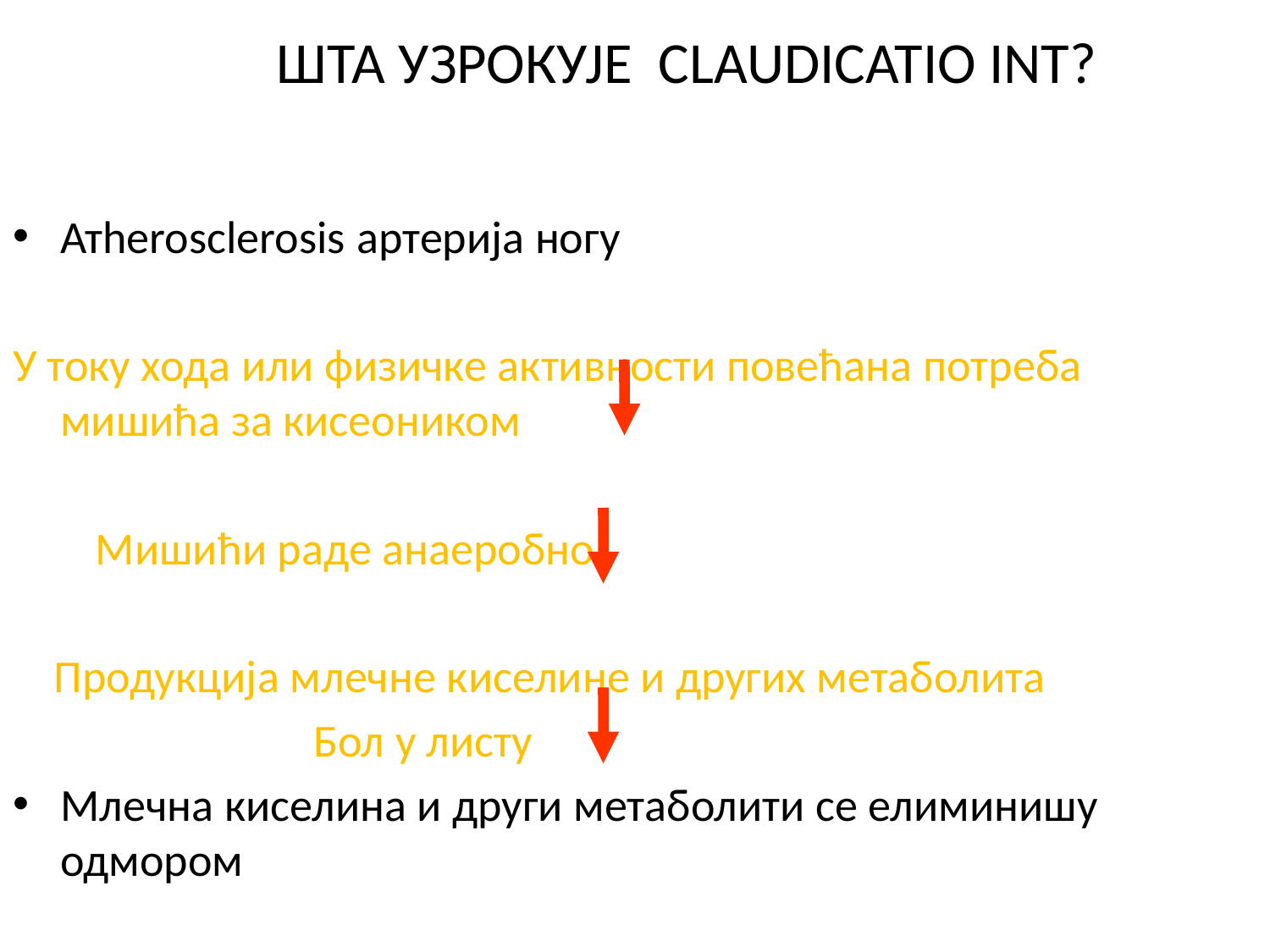

# ШТА УЗРОКУЈЕ  CLAUDICATIO INT?
Атherosclerosis артерија ногу

У току хода или физичке активности повећана потреба мишића за кисеоником

        Мишићи раде анаеробно

    Продукција млечне киселине и других метаболита
                             Бол у листу
Млечна киселина и други метаболити се елиминишу одмором